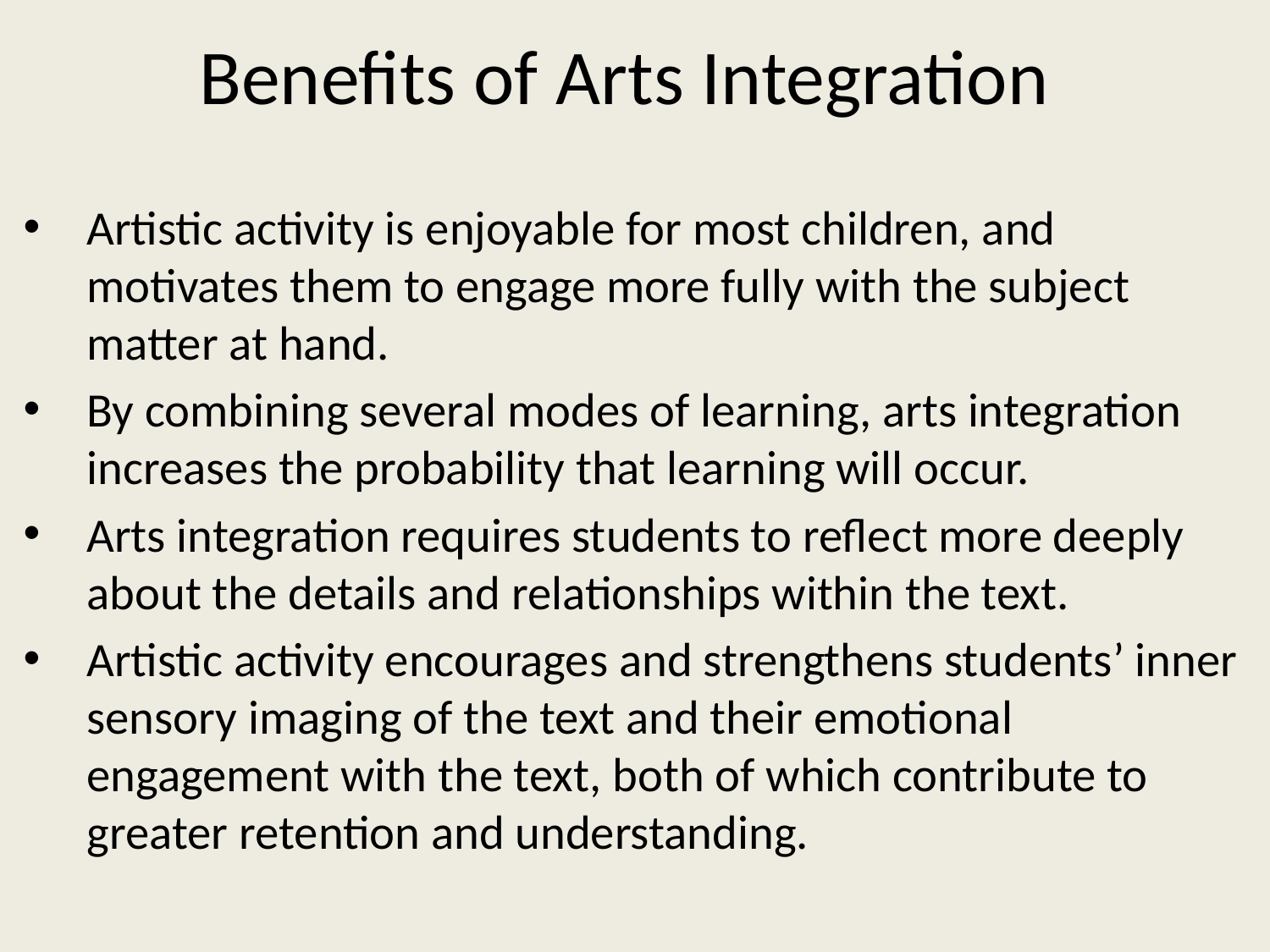

# Benefits of Arts Integration
Artistic activity is enjoyable for most children, and motivates them to engage more fully with the subject matter at hand.
By combining several modes of learning, arts integration increases the probability that learning will occur.
Arts integration requires students to reflect more deeply about the details and relationships within the text.
Artistic activity encourages and strengthens students’ inner sensory imaging of the text and their emotional engagement with the text, both of which contribute to greater retention and understanding.